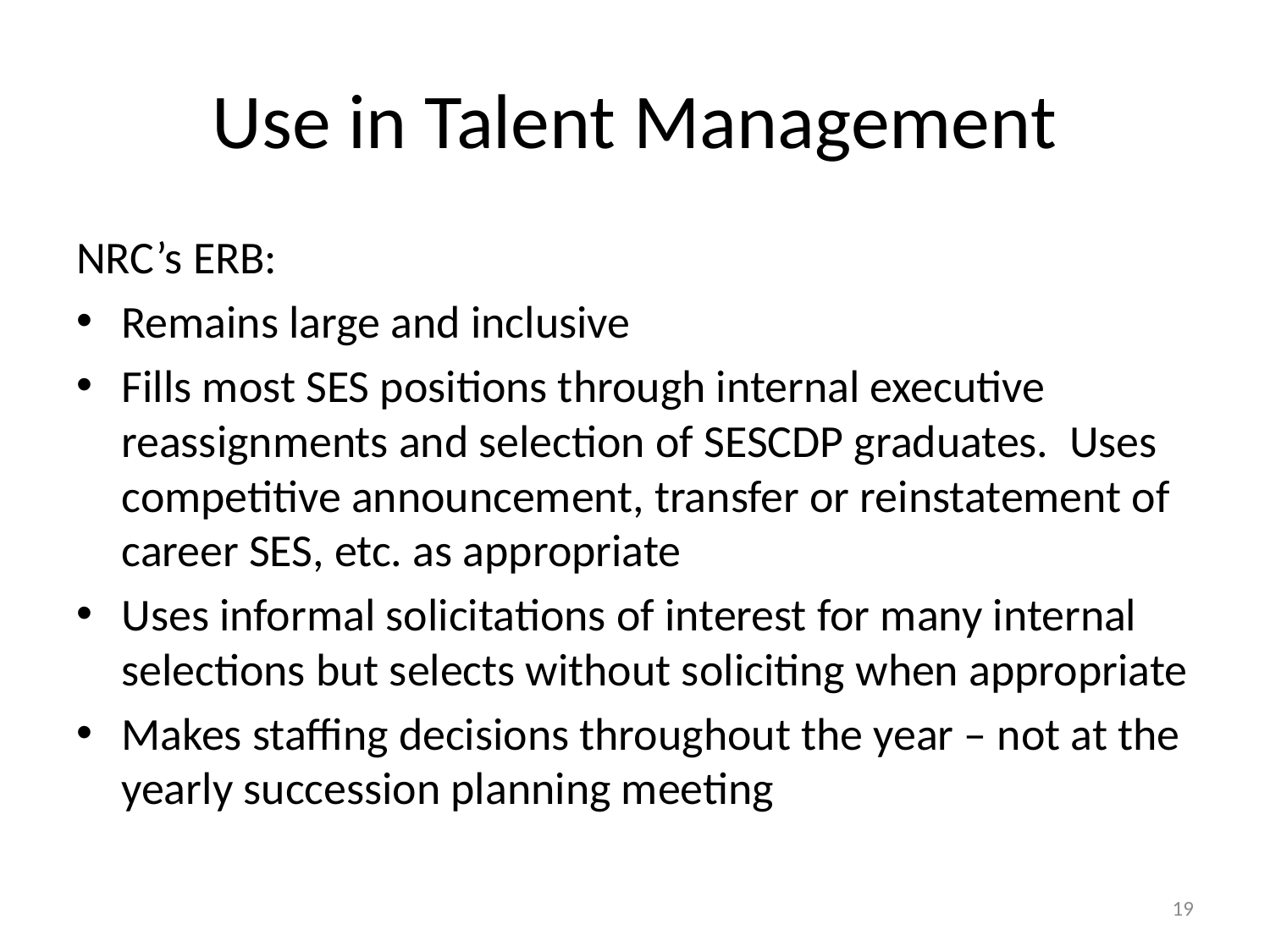

# Use in Talent Management
NRC’s ERB:
Remains large and inclusive
Fills most SES positions through internal executive reassignments and selection of SESCDP graduates.  Uses competitive announcement, transfer or reinstatement of career SES, etc. as appropriate
Uses informal solicitations of interest for many internal selections but selects without soliciting when appropriate
Makes staffing decisions throughout the year – not at the yearly succession planning meeting

19